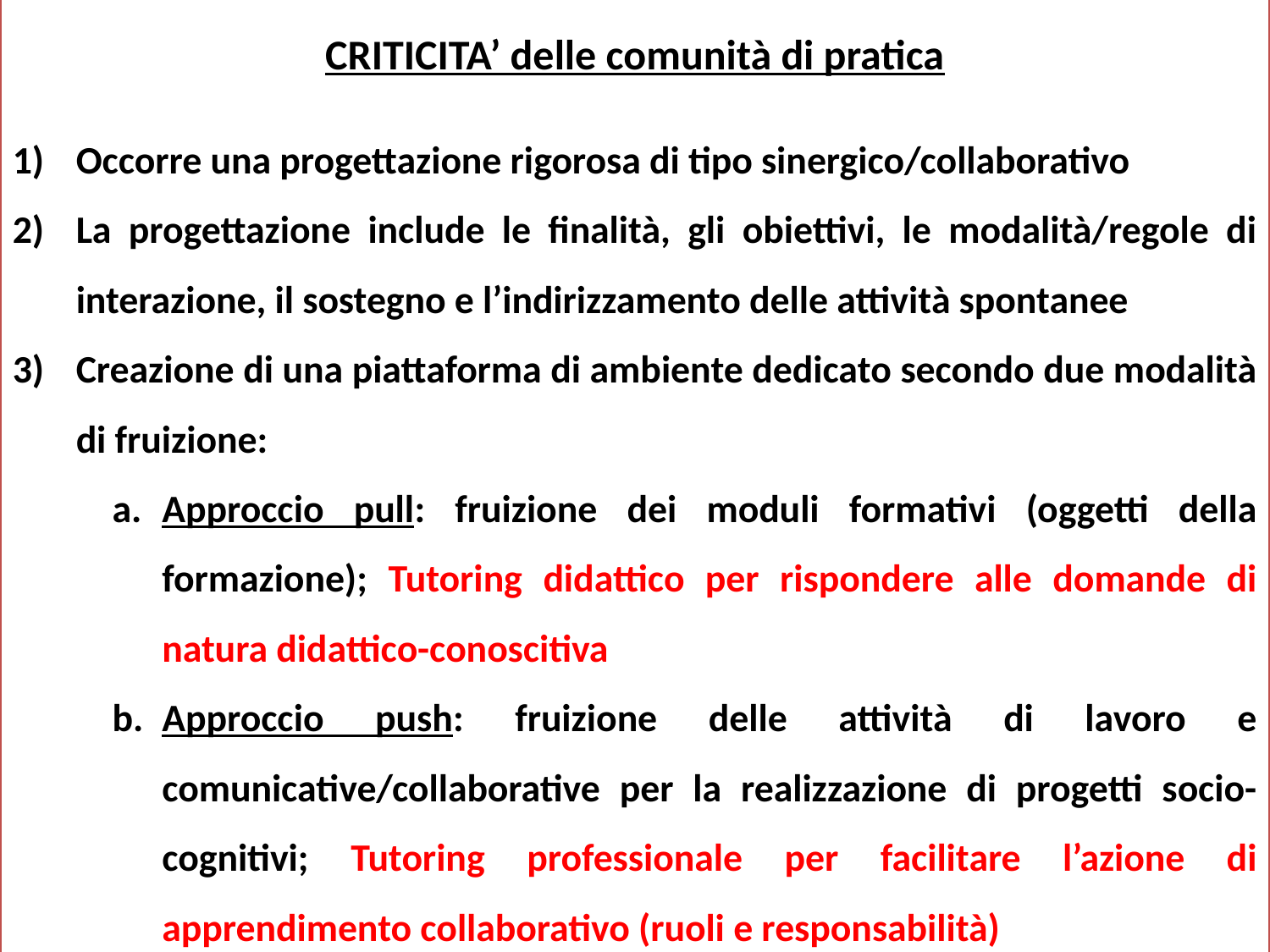

CRITICITA’ delle comunità di pratica

Occorre una progettazione rigorosa di tipo sinergico/collaborativo
La progettazione include le finalità, gli obiettivi, le modalità/regole di interazione, il sostegno e l’indirizzamento delle attività spontanee
Creazione di una piattaforma di ambiente dedicato secondo due modalità di fruizione:
Approccio pull: fruizione dei moduli formativi (oggetti della formazione); Tutoring didattico per rispondere alle domande di natura didattico-conoscitiva
Approccio push: fruizione delle attività di lavoro e comunicative/collaborative per la realizzazione di progetti socio-cognitivi; Tutoring professionale per facilitare l’azione di apprendimento collaborativo (ruoli e responsabilità)